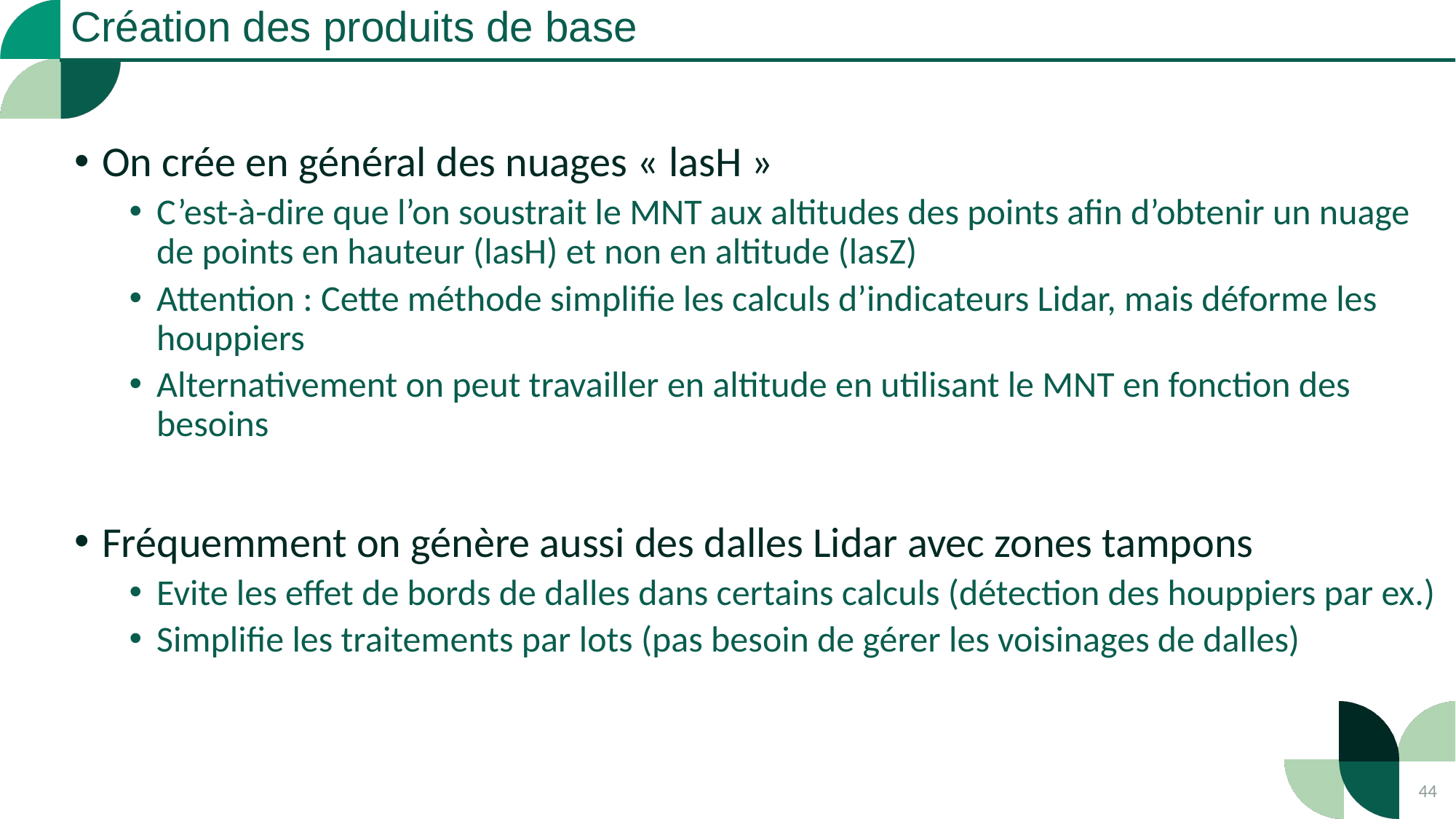

Création des produits de base

On crée en général des nuages « lasH »
C’est-à-dire que l’on soustrait le MNT aux altitudes des points afin d’obtenir un nuage de points en hauteur (lasH) et non en altitude (lasZ)
Attention : Cette méthode simplifie les calculs d’indicateurs Lidar, mais déforme les houppiers
Alternativement on peut travailler en altitude en utilisant le MNT en fonction des besoins

Fréquemment on génère aussi des dalles Lidar avec zones tampons
Evite les effet de bords de dalles dans certains calculs (détection des houppiers par ex.)
Simplifie les traitements par lots (pas besoin de gérer les voisinages de dalles)
44